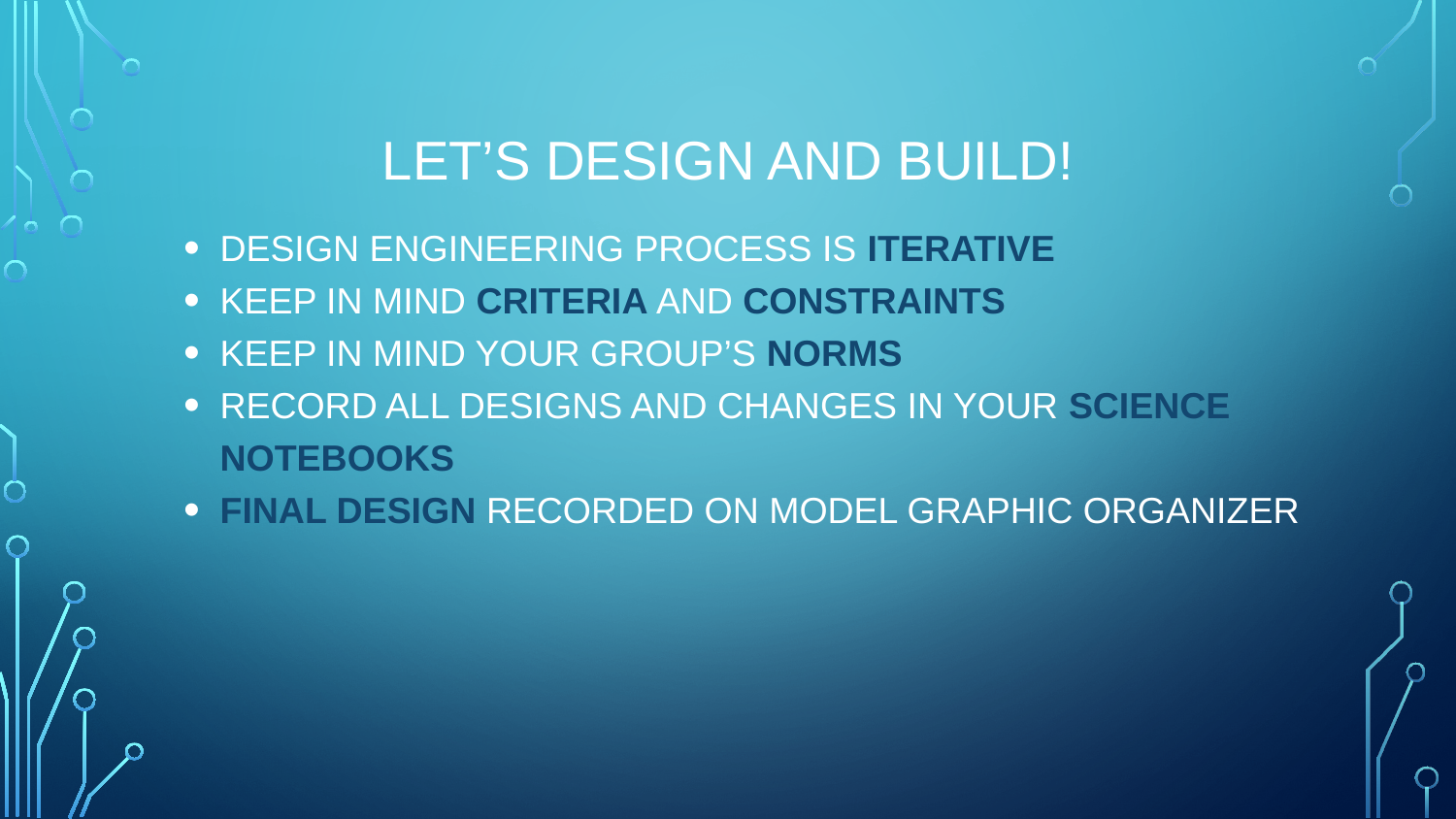

# LET’S DESIGN AND BUILD!
DESIGN ENGINEERING PROCESS IS ITERATIVE
KEEP IN MIND CRITERIA AND CONSTRAINTS
KEEP IN MIND YOUR GROUP’S NORMS
RECORD ALL DESIGNS AND CHANGES IN YOUR SCIENCE NOTEBOOKS
FINAL DESIGN RECORDED ON MODEL GRAPHIC ORGANIZER